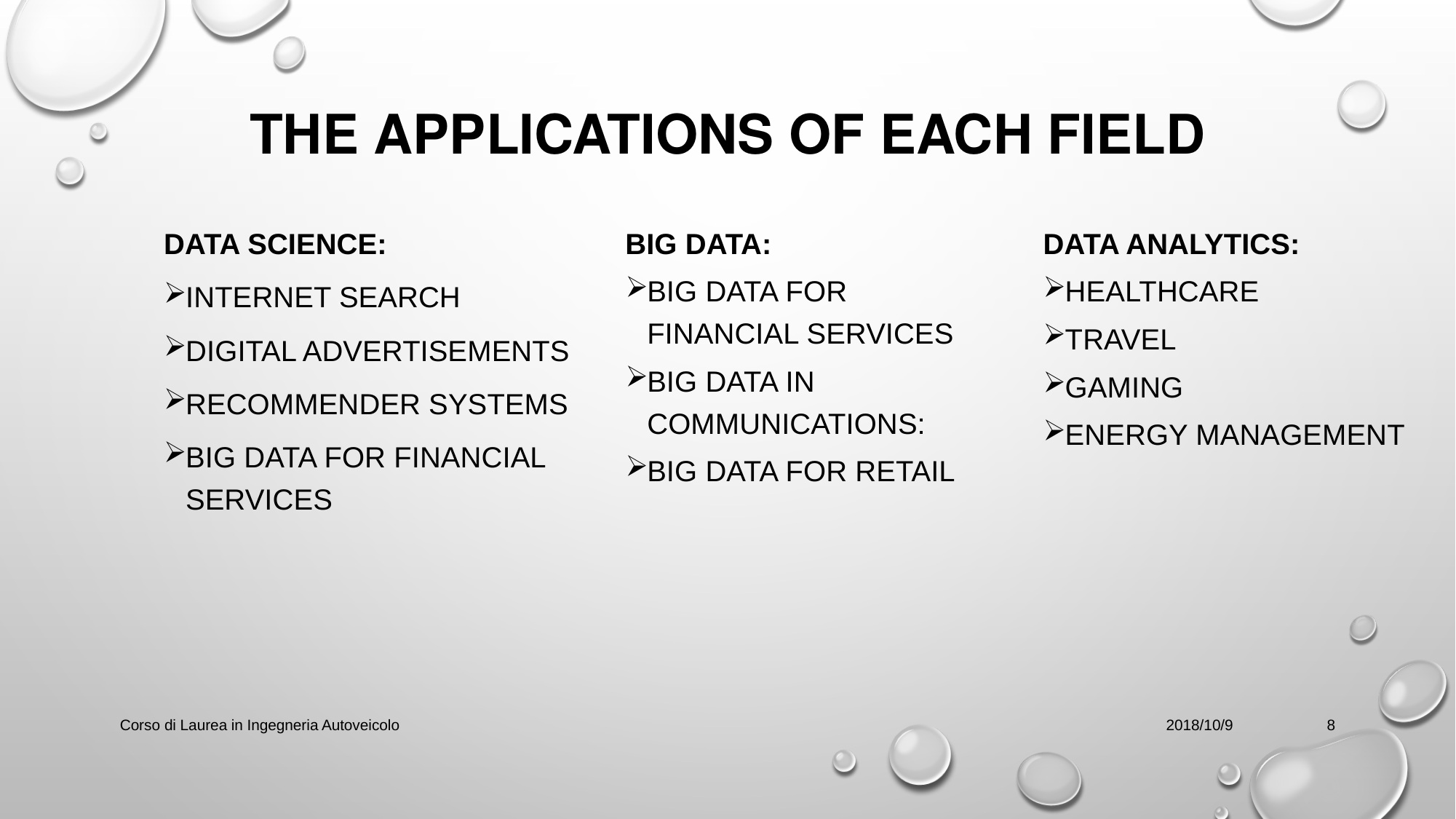

# The Applications of Each Field
Data Science:
Internet search
Digital Advertisements
Recommender systems
Big Data for financial services
Big Data:
Big Data for financial services
Big Data in communications:
Big Data for Retail

Data AnalyTiCs:
Healthcare
Travel
Gaming
Energy Management

Corso di Laurea in Ingegneria Autoveicolo
2018/10/9
8